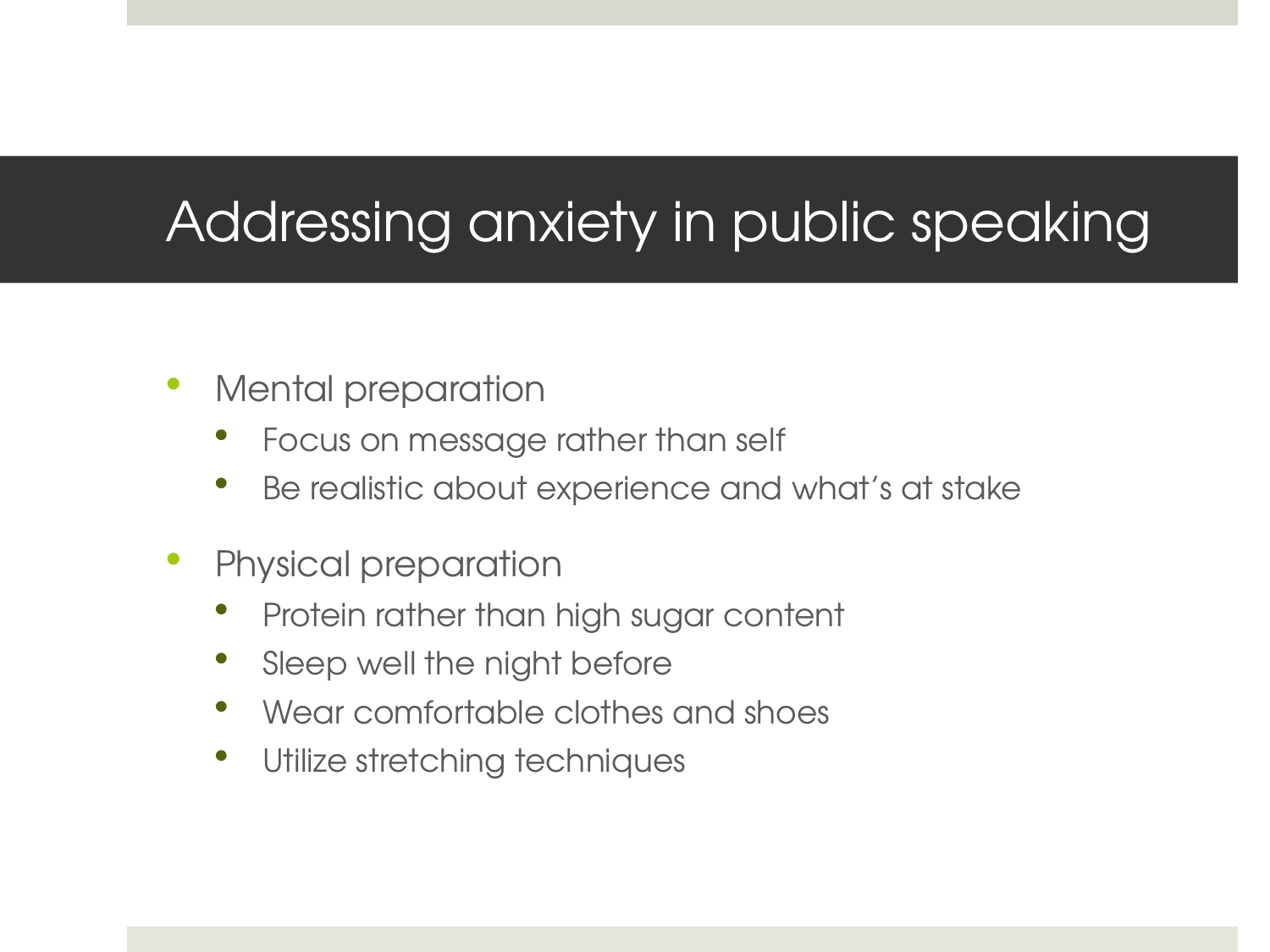

# Addressing anxiety in public speaking
Mental preparation
Focus on message rather than self
Be realistic about experience and what’s at stake
Physical preparation
Protein rather than high sugar content
Sleep well the night before
Wear comfortable clothes and shoes
Utilize stretching techniques